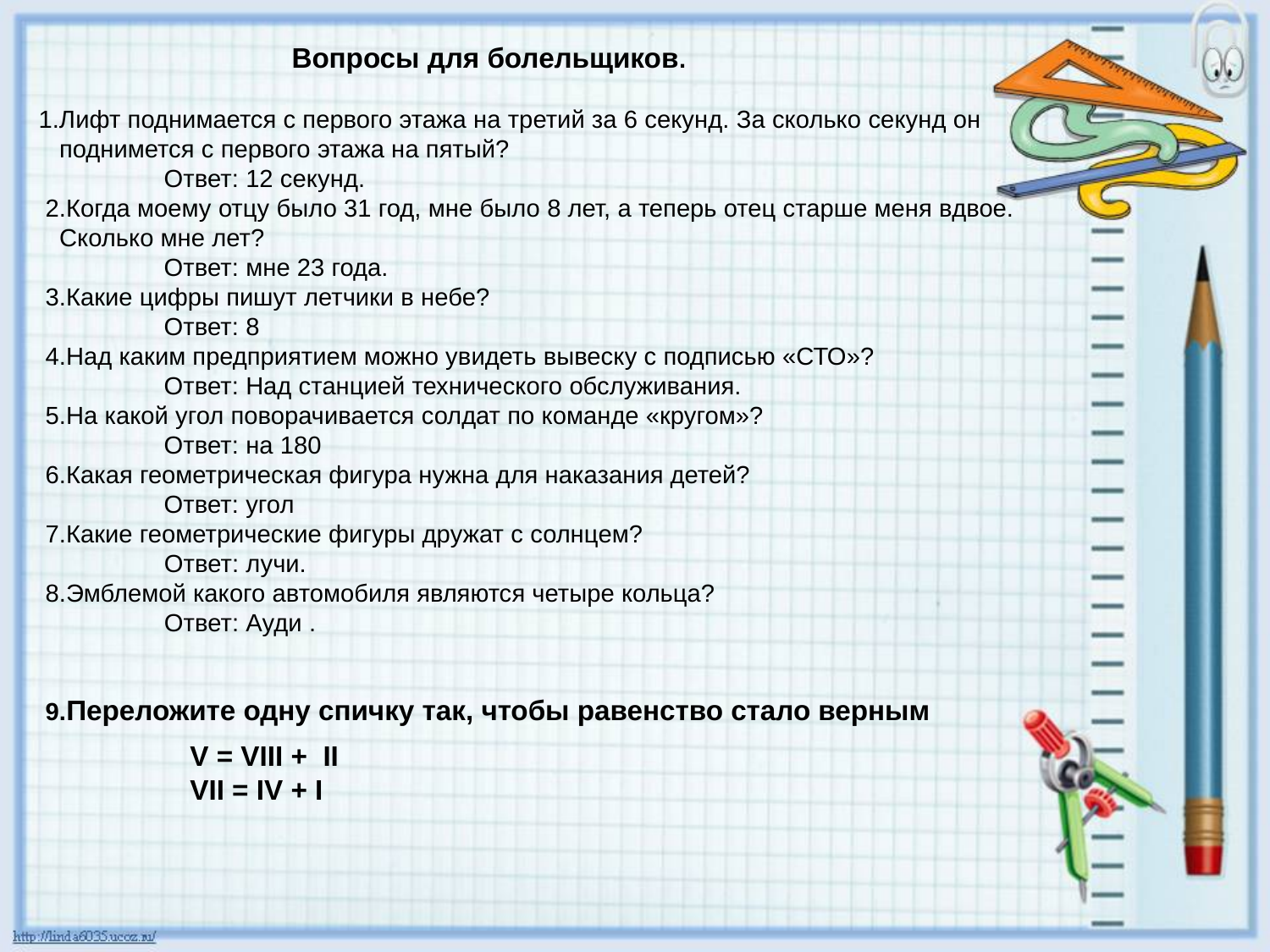

Вопросы для болельщиков.

   1.Лифт поднимается с первого этажа на третий за 6 секунд. За сколько секунд он
      поднимется с первого этажа на пятый? 
                     Ответ: 12 секунд. 
    2.Когда моему отцу было 31 год, мне было 8 лет, а теперь отец старше меня вдвое.
      Сколько мне лет? 
                     Ответ: мне 23 года. 
    3.Какие цифры пишут летчики в небе? 
                     Ответ: 8 
    4.Над каким предприятием можно увидеть вывеску с подписью «СТО»? 
                     Ответ: Над станцией технического обслуживания. 
    5.На какой угол поворачивается солдат по команде «кругом»? 
                     Ответ: на 180
    6.Какая геометрическая фигура нужна для наказания детей? 
                     Ответ: угол 
    7.Какие геометрические фигуры дружат с солнцем?
                     Ответ: лучи.
    8.Эмблемой какого автомобиля являются четыре кольца?
                     Ответ: Ауди .
    9.Переложите одну спичку так, чтобы равенство стало верным
                      V = VIII +  II
                      VII = IV + I